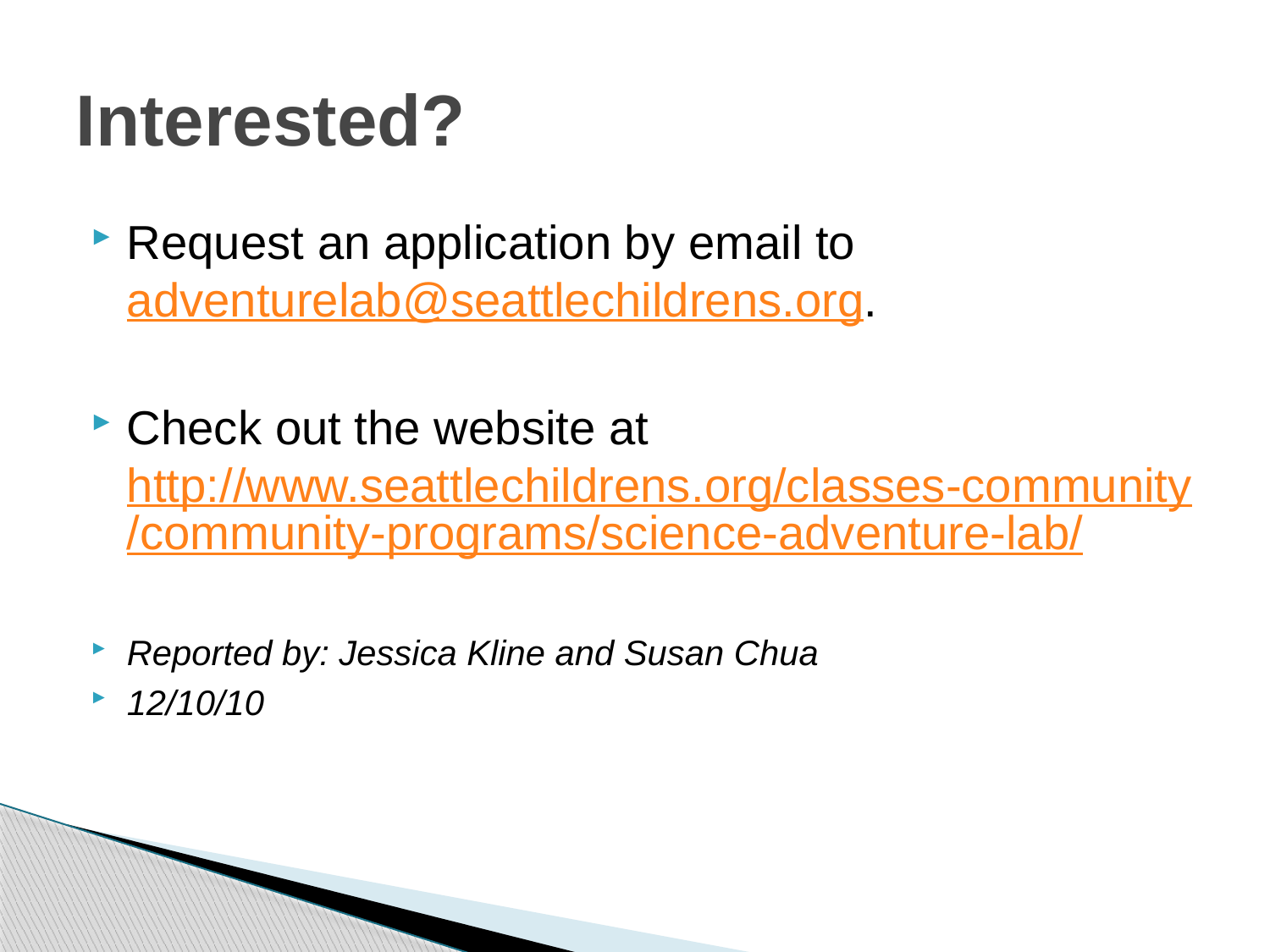

# Interested?
Request an application by email to  adventurelab@seattlechildrens.org.

Check out the website at http://www.seattlechildrens.org/classes-community/community-programs/science-adventure-lab/

Reported by: Jessica Kline and Susan Chua
12/10/10